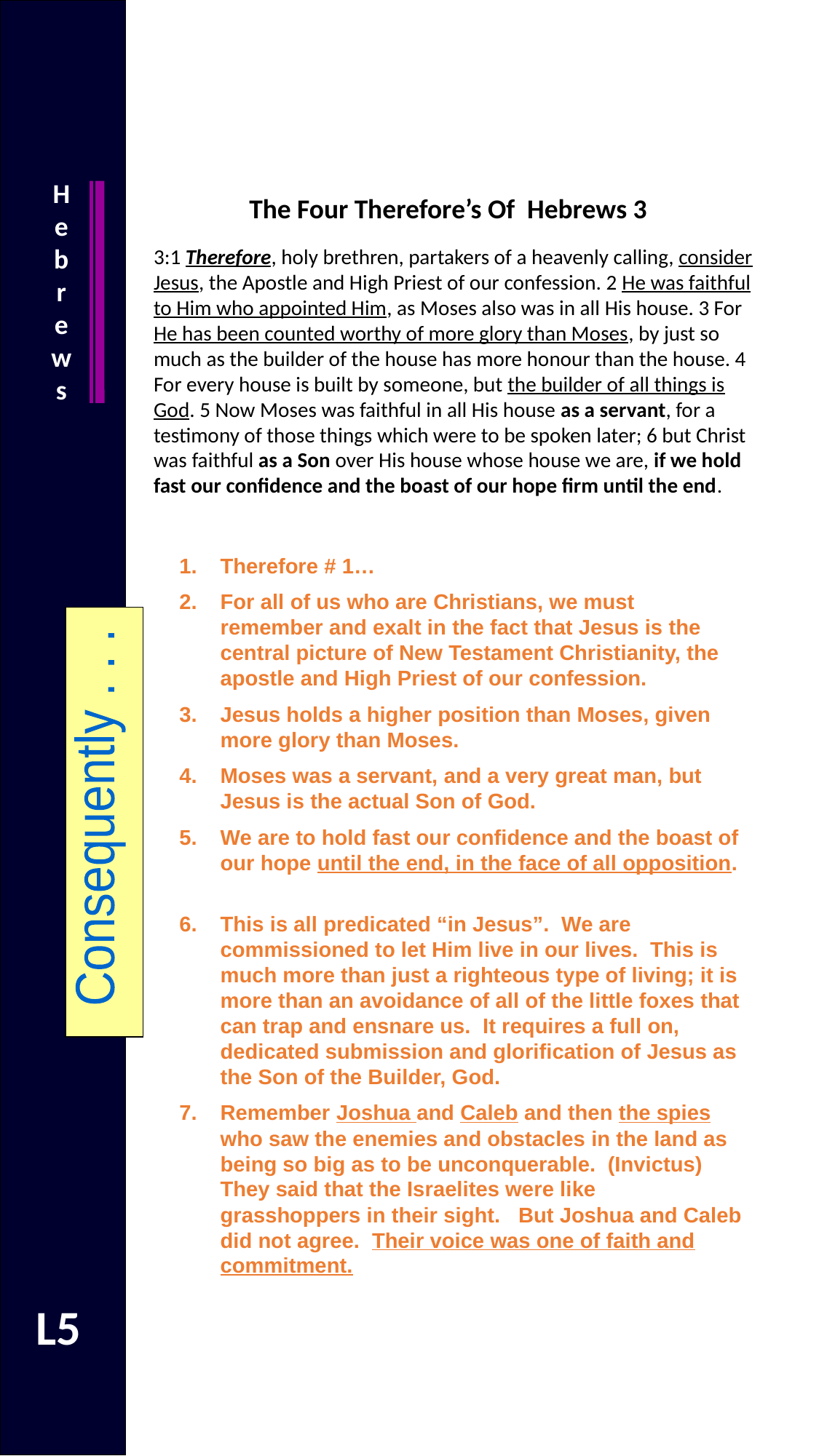

Hebrews

The Four Therefore’s Of  Hebrews 3
3:1 Therefore, holy brethren, partakers of a heavenly calling, consider Jesus, the Apostle and High Priest of our confession. 2 He was faithful to Him who appointed Him, as Moses also was in all His house. 3 For He has been counted worthy of more glory than Moses, by just so much as the builder of the house has more honour than the house. 4 For every house is built by someone, but the builder of all things is God. 5 Now Moses was faithful in all His house as a servant, for a testimony of those things which were to be spoken later; 6 but Christ was faithful as a Son over His house whose house we are, if we hold fast our confidence and the boast of our hope firm until the end.
Therefore # 1…
For all of us who are Christians, we must remember and exalt in the fact that Jesus is the central picture of New Testament Christianity, the apostle and High Priest of our confession.
Jesus holds a higher position than Moses, given more glory than Moses.
Moses was a servant, and a very great man, but Jesus is the actual Son of God.
We are to hold fast our confidence and the boast of our hope until the end, in the face of all opposition.
This is all predicated “in Jesus”.  We are commissioned to let Him live in our lives.  This is much more than just a righteous type of living; it is more than an avoidance of all of the little foxes that can trap and ensnare us.  It requires a full on, dedicated submission and glorification of Jesus as the Son of the Builder, God.
Remember Joshua and Caleb and then the spies who saw the enemies and obstacles in the land as being so big as to be unconquerable.  (Invictus) They said that the Israelites were like grasshoppers in their sight.   But Joshua and Caleb did not agree.  Their voice was one of faith and commitment.

Consequently . . .
L5